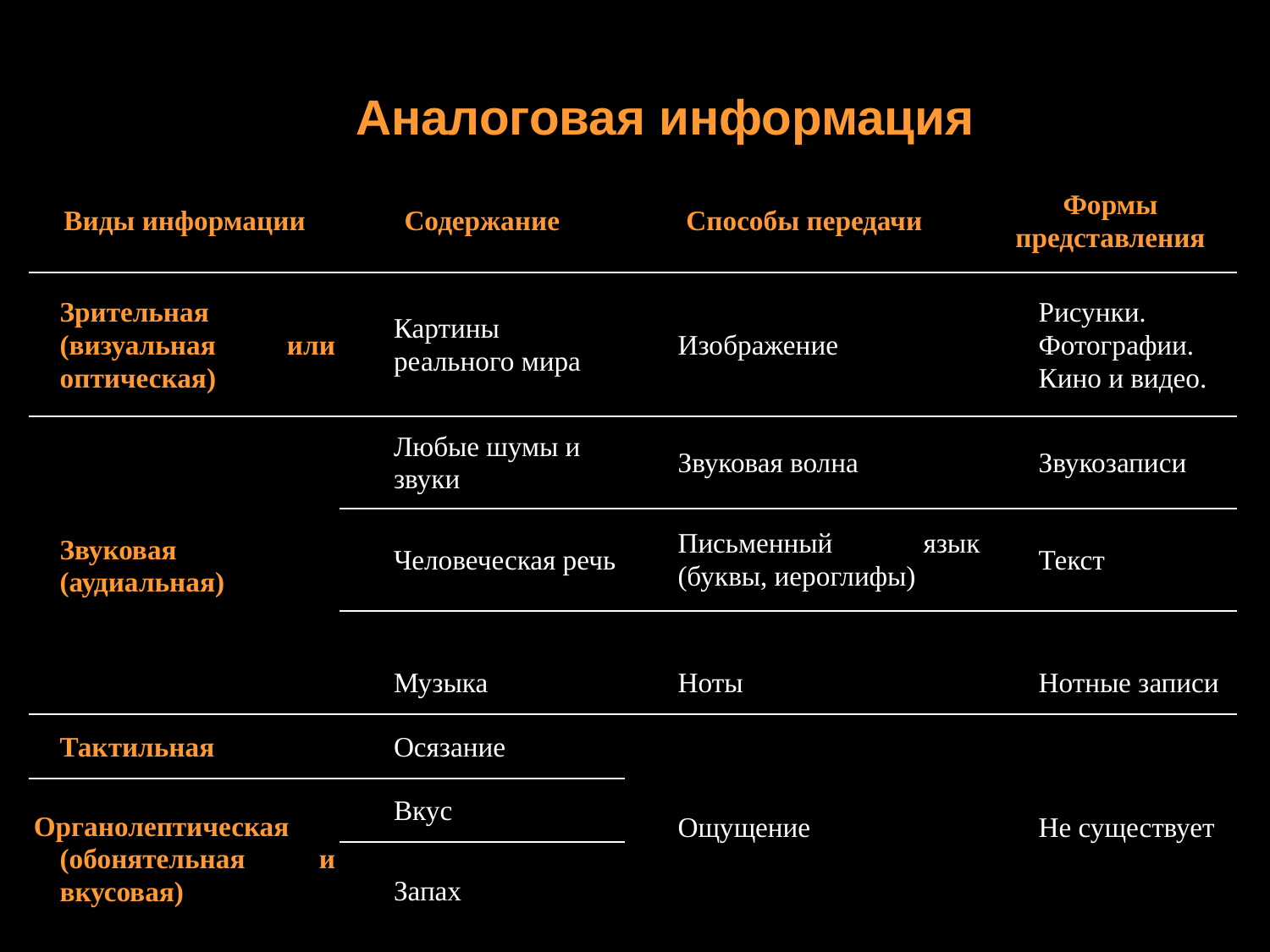

Аналоговая информация
| Виды информации | Содержание | Способы передачи | Формы представления |
| --- | --- | --- | --- |
| Зрительная (визуальная или оптическая) | Картины реального мира | Изображение | Рисунки. Фотографии. Кино и видео. |
| Звуковая (аудиальная) | Любые шумы и звуки | Звуковая волна | Звукозаписи |
|  | Человеческая речь | Письменный язык (буквы, иероглифы) | Текст |
|  |  |  |  |
|  | Музыка | Ноты | Нотные записи |
| Тактильная | Осязание | Ощущение | Не существует |
| Органолептическая (обонятельная и вкусовая) | Вкус |  |  |
|  | Запах |  |  |